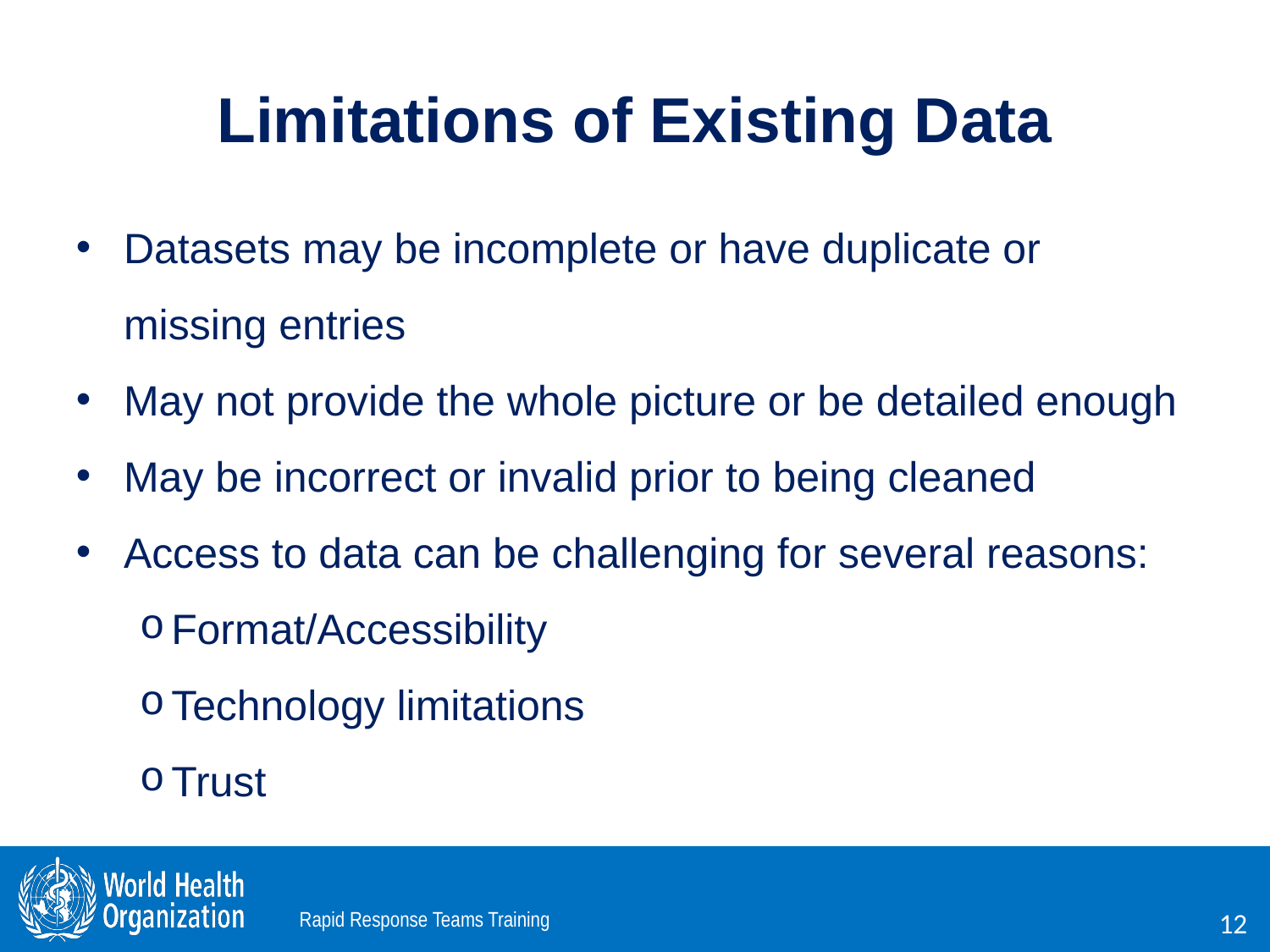

# Limitations of Existing Data

Datasets may be incomplete or have duplicate or missing entries
May not provide the whole picture or be detailed enough
May be incorrect or invalid prior to being cleaned
Access to data can be challenging for several reasons:
Format/Accessibility
Technology limitations
Trust